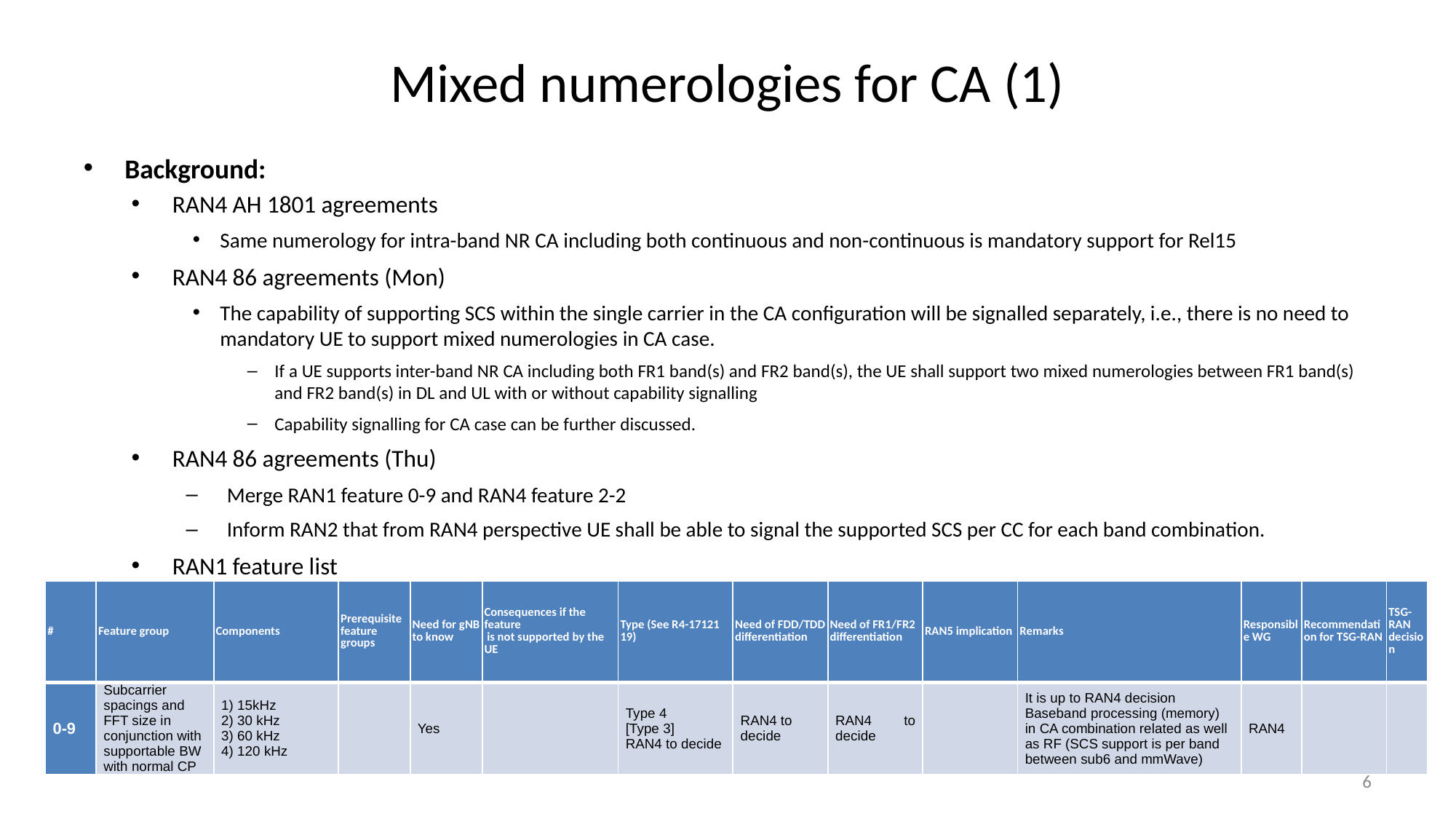

# Mixed numerologies for CA (1)
Background:
RAN4 AH 1801 agreements
Same numerology for intra-band NR CA including both continuous and non-continuous is mandatory support for Rel15
RAN4 86 agreements (Mon)
The capability of supporting SCS within the single carrier in the CA configuration will be signalled separately, i.e., there is no need to mandatory UE to support mixed numerologies in CA case.
If a UE supports inter-band NR CA including both FR1 band(s) and FR2 band(s), the UE shall support two mixed numerologies between FR1 band(s) and FR2 band(s) in DL and UL with or without capability signalling
Capability signalling for CA case can be further discussed.
RAN4 86 agreements (Thu)
Merge RAN1 feature 0-9 and RAN4 feature 2-2
Inform RAN2 that from RAN4 perspective UE shall be able to signal the supported SCS per CC for each band combination.
RAN1 feature list

| # | Feature group | Components | Prerequisite feature groups | Need for gNB to know | Consequences if the feature is not supported by the UE | Type (See R4-17121 19) | Need of FDD/TDD differentiation | Need of FR1/FR2 differentiation | RAN5 implication | Remarks | Responsible WG | Recommendation for TSG-RAN | TSG-RAN decision |
| --- | --- | --- | --- | --- | --- | --- | --- | --- | --- | --- | --- | --- | --- |
| 0-9 | Subcarrier spacings and FFT size in conjunction with supportable BW with normal CP | 1) 15kHz 2) 30 kHz 3) 60 kHz 4) 120 kHz |  | Yes |  | Type 4 [Type 3] RAN4 to decide | RAN4 to decide | RAN4 to decide |  | It is up to RAN4 decision Baseband processing (memory) in CA combination related as well as RF (SCS support is per band between sub6 and mmWave) | RAN4 |  |  |
6